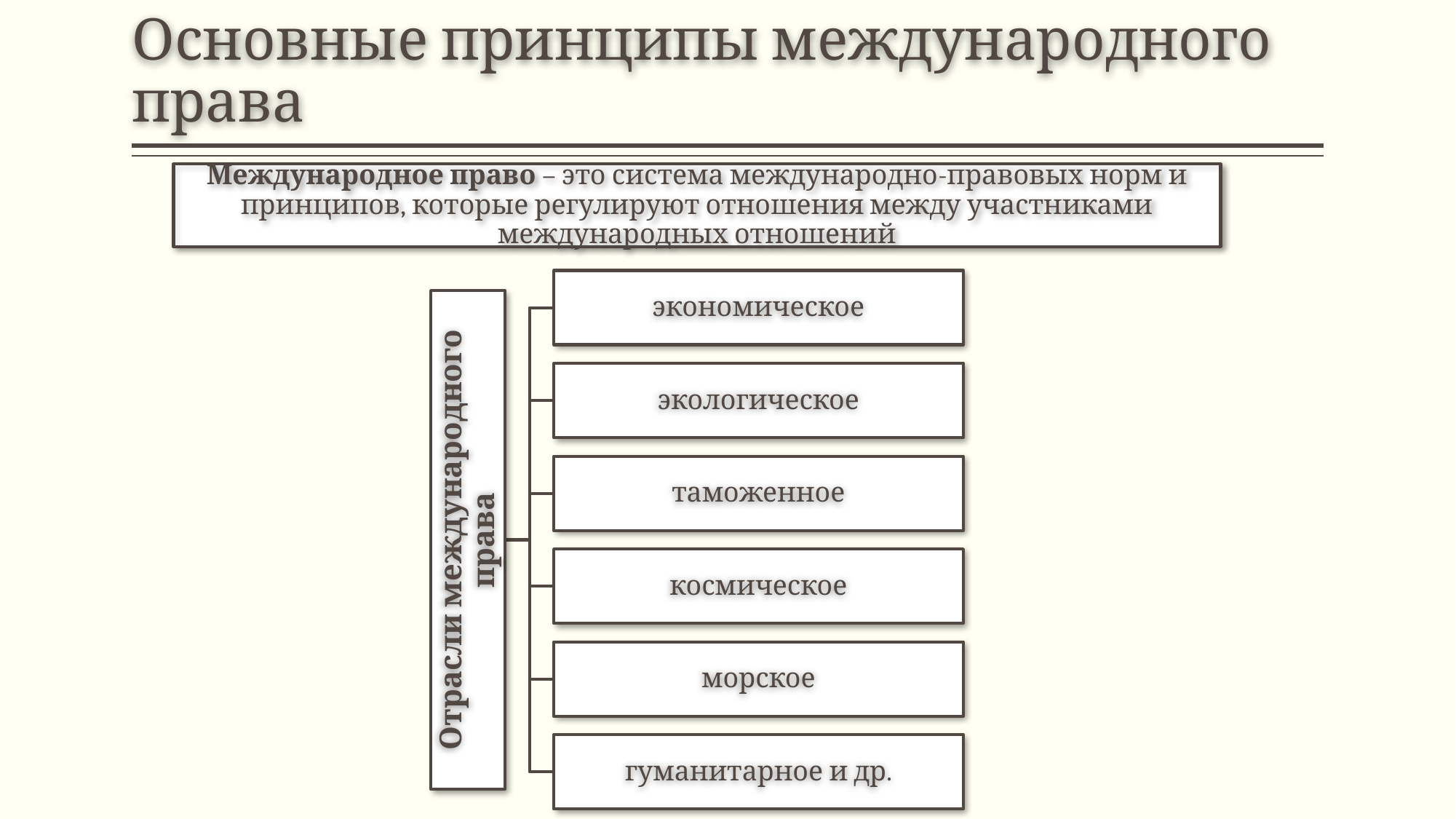

# Основные принципы международного права

Международное право – это система международно-правовых норм и принципов, которые регулируют отношения между участниками международных отношений

экономическое

экологическое

таможенное

Отрасли международного права

космическое

морское

гуманитарное и др.